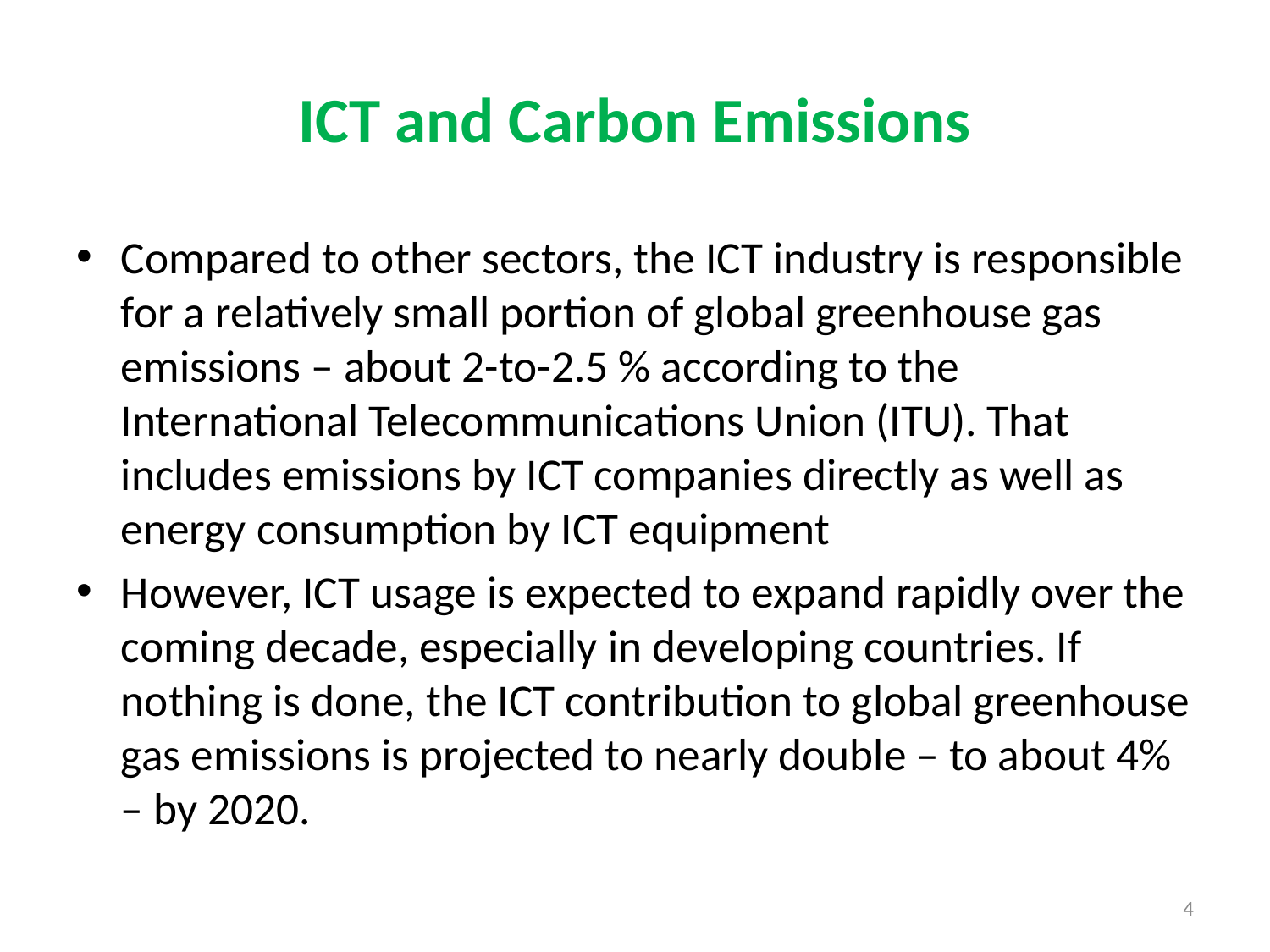

# ICT and Carbon Emissions
Compared to other sectors, the ICT industry is responsible for a relatively small portion of global greenhouse gas emissions – about 2-to-2.5 % according to the International Telecommunications Union (ITU). That includes emissions by ICT companies directly as well as energy consumption by ICT equipment
However, ICT usage is expected to expand rapidly over the coming decade, especially in developing countries. If nothing is done, the ICT contribution to global greenhouse gas emissions is projected to nearly double – to about 4% – by 2020.

4